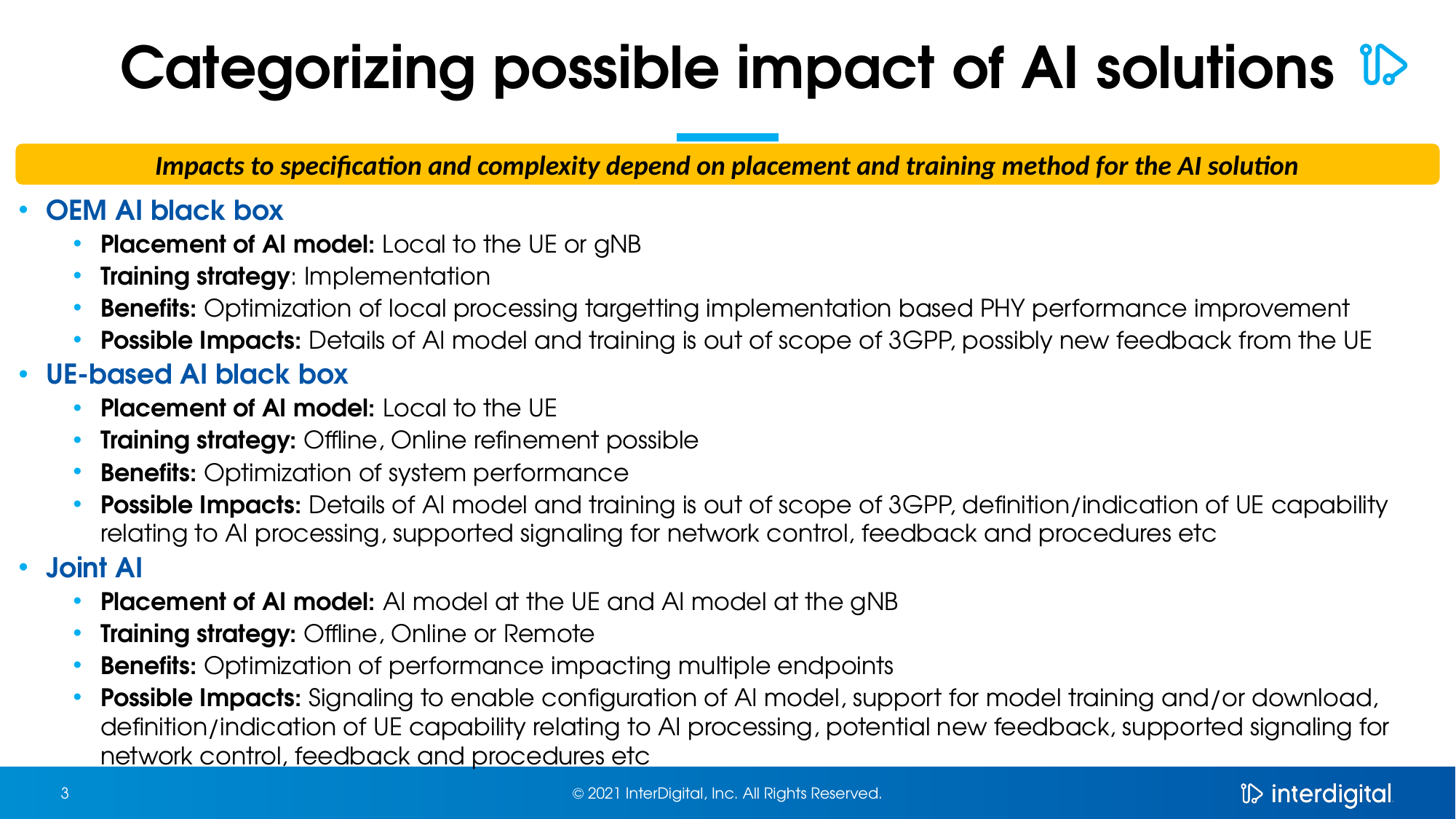

# Categorizing possible impact of AI solutions
Impacts to specification and complexity depend on placement and training method for the AI solution
OEM AI black box
Placement of AI model: Local to the UE or gNB
Training strategy: Implementation
Benefits: Optimization of local processing targetting implementation based PHY performance improvement
Possible Impacts: Details of AI model and training is out of scope of 3GPP, possibly new feedback from the UE
UE-based AI black box
Placement of AI model: Local to the UE
Training strategy: Offline, Online refinement possible
Benefits: Optimization of system performance
Possible Impacts: Details of AI model and training is out of scope of 3GPP, definition/indication of UE capability relating to AI processing, supported signaling for network control, feedback and procedures etc
Joint AI
Placement of AI model: AI model at the UE and AI model at the gNB
Training strategy: Offline, Online or Remote
Benefits: Optimization of performance impacting multiple endpoints
Possible Impacts: Signaling to enable configuration of AI model, support for model training and/or download, definition/indication of UE capability relating to AI processing, potential new feedback, supported signaling for network control, feedback and procedures etc
© 2021 InterDigital, Inc. All Rights Reserved.
3